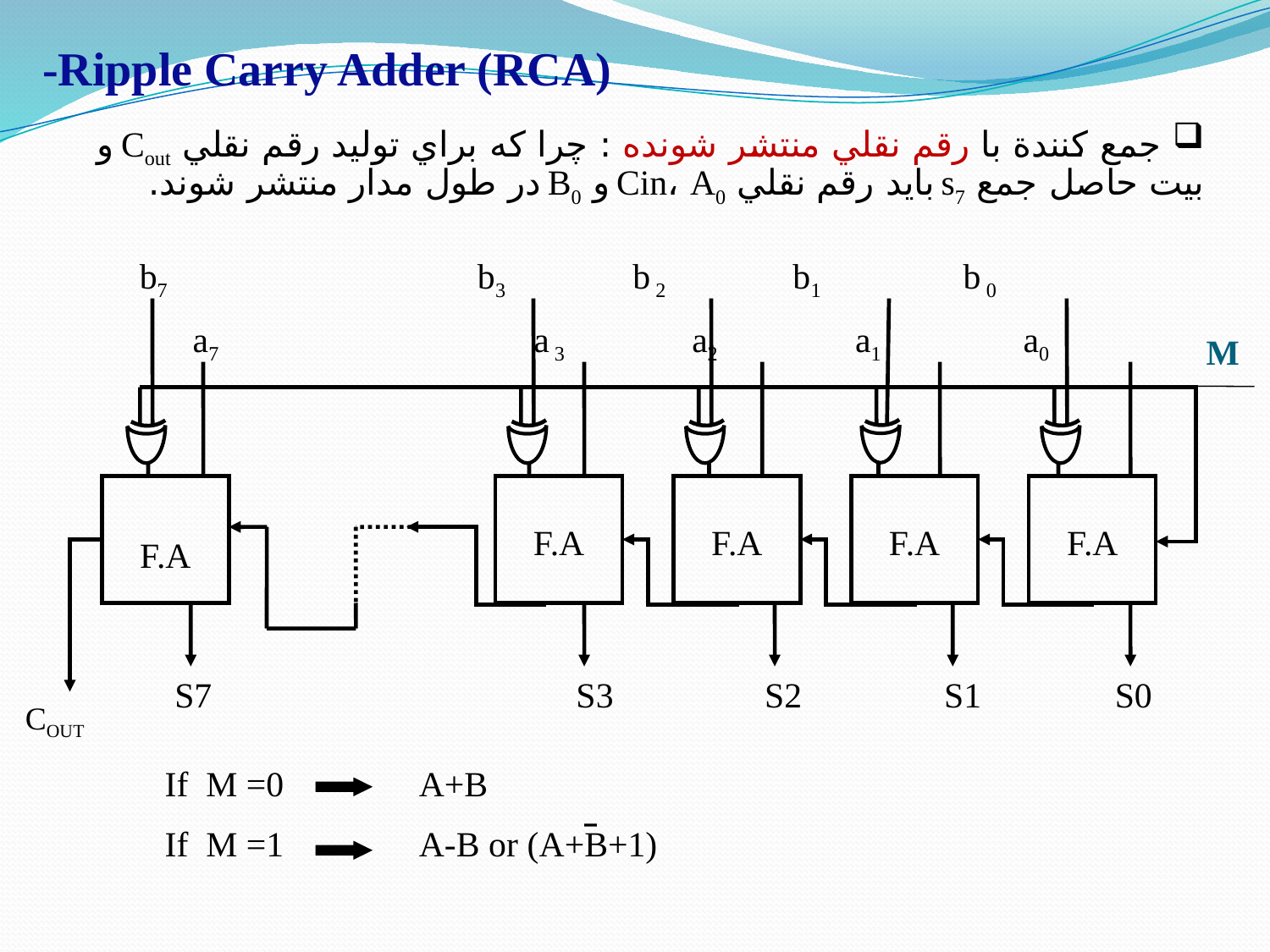

# -Ripple Carry Adder (RCA)
 جمع كنندة با رقم نقلي منتشر شونده : چرا كه براي توليد رقم نقلي Cout و بيت حاصل جمع s7 بايد رقم نقلي Cin، A0 و B0 در طول مدار منتشر شوند.
b7                                                             b3                         b 2                         b1                            b 0

      a7                                                              a 3                         a2                           a1                            a0
M

F.A
F.A
F.A

F.A
F.A

                       S7                                         S3                 S2                S1               S0
COUT
If  M =0
If  M =1
A+B
A-B or (A+B+1)